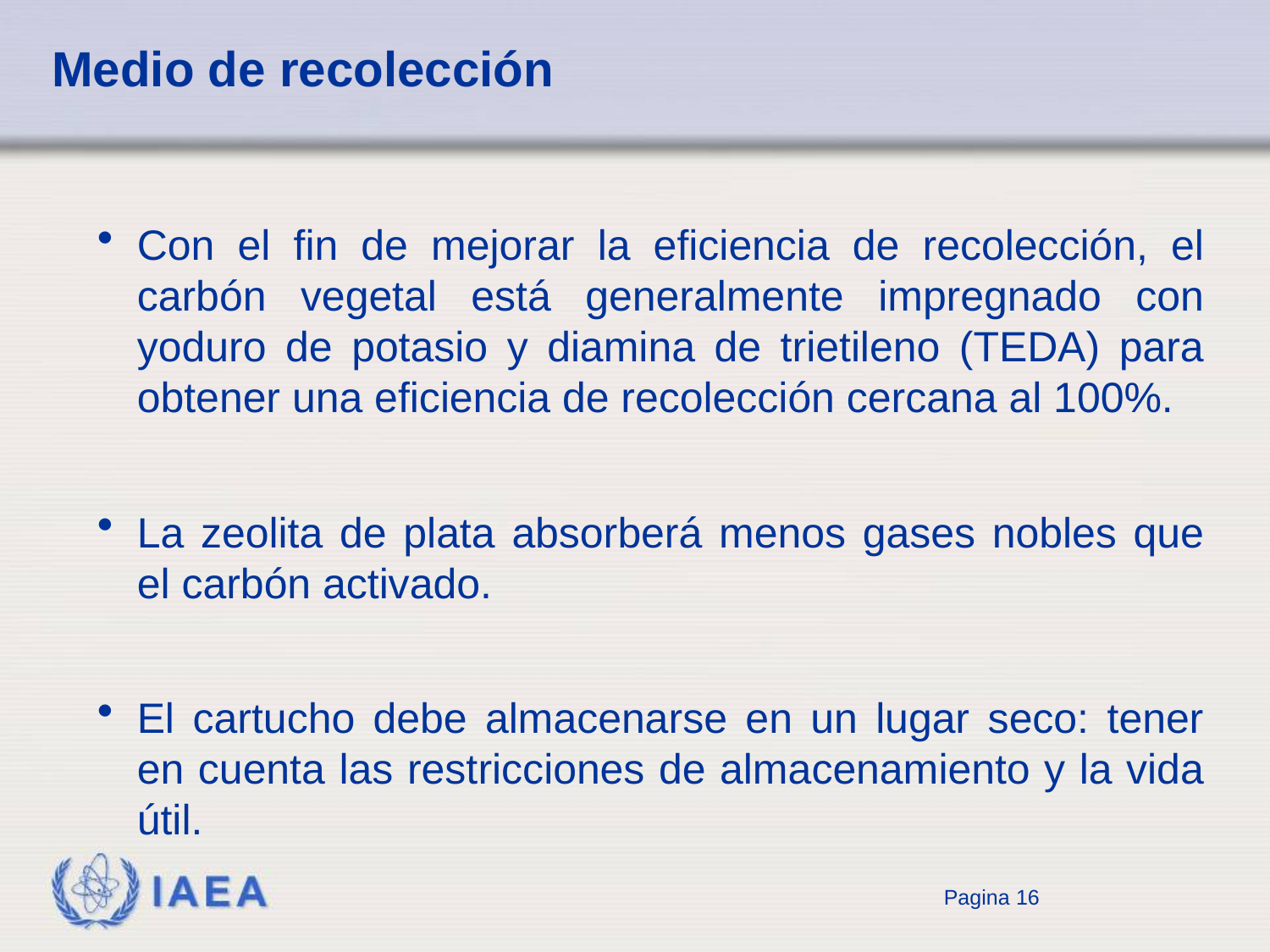

# Medio de recolección
Con el fin de mejorar la eficiencia de recolección, el carbón vegetal está generalmente impregnado con yoduro de potasio y diamina de trietileno (TEDA) para obtener una eficiencia de recolección cercana al 100%.

La zeolita de plata absorberá menos gases nobles que el carbón activado.

El cartucho debe almacenarse en un lugar seco: tener en cuenta las restricciones de almacenamiento y la vida útil.